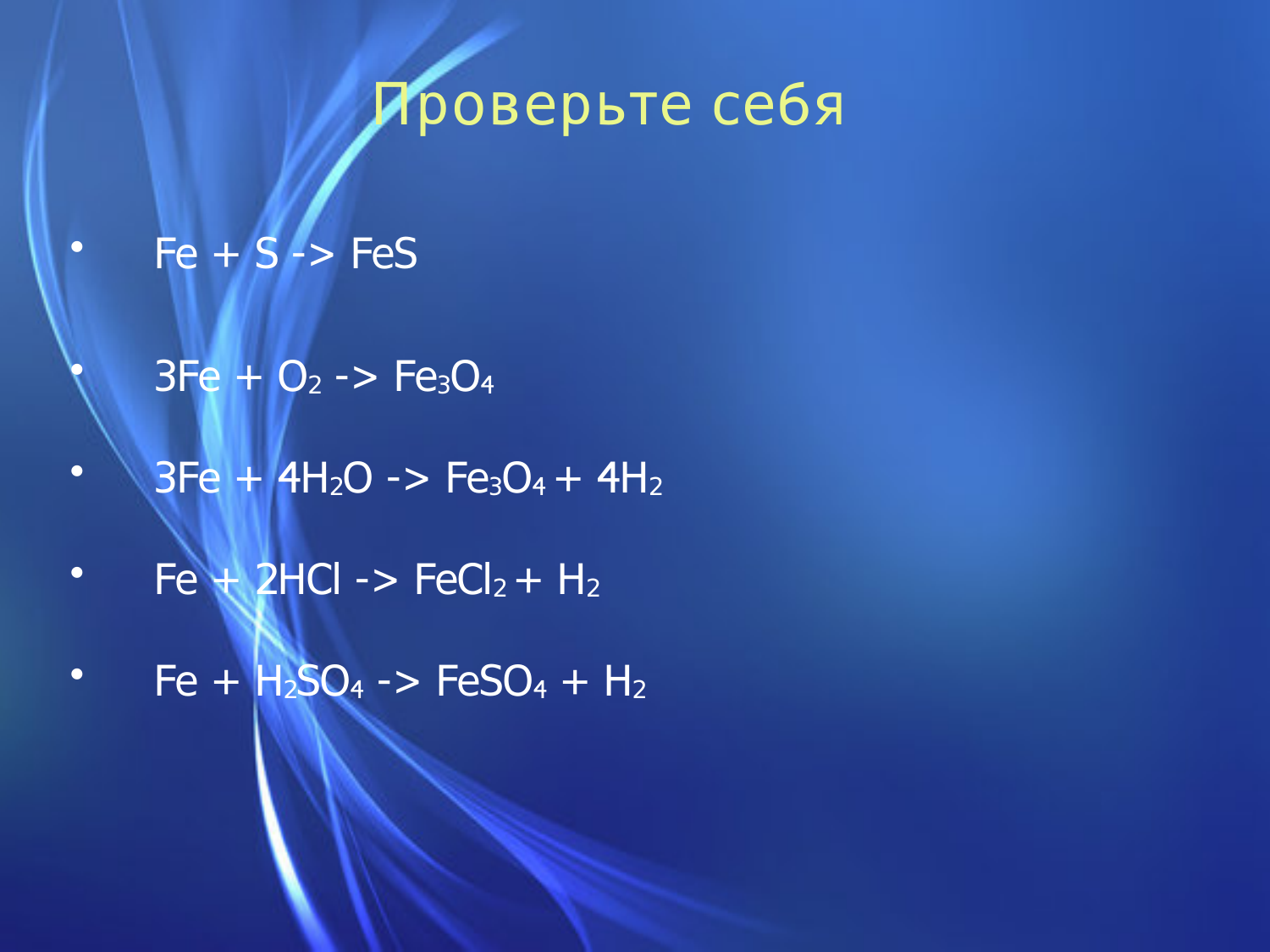

Проверьте себя
Fe + S -> FeS

3Fe + O2 -> Fe3O4

3Fe + 4H2O -> Fe3O4 + 4H2

Fe + 2HCl -> FeCl2 + H2

Fe + H2SO4 -> FeSO4 + H2